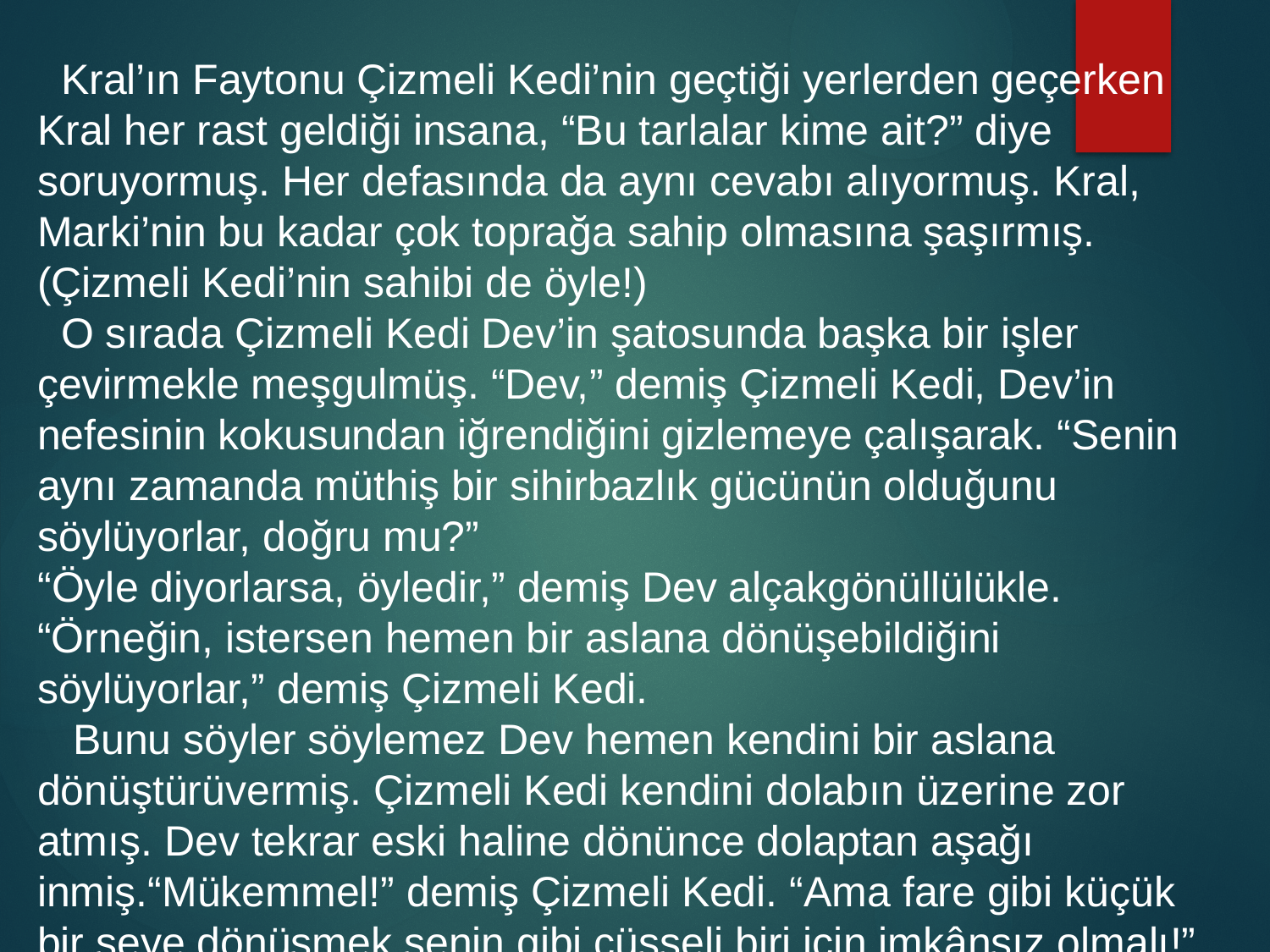

Kral’ın Faytonu Çizmeli Kedi’nin geçtiği yerlerden geçerken Kral her rast geldiği insana, “Bu tarlalar kime ait?” diye soruyormuş. Her defasında da aynı cevabı alıyormuş. Kral, Marki’nin bu kadar çok toprağa sahip olmasına şaşırmış. (Çizmeli Kedi’nin sahibi de öyle!)
  O sırada Çizmeli Kedi Dev’in şatosunda başka bir işler çevirmekle meşgulmüş. “Dev,” demiş Çizmeli Kedi, Dev’in nefesinin kokusundan iğrendiğini gizlemeye çalışarak. “Senin aynı zamanda müthiş bir sihirbazlık gücünün olduğunu söylüyorlar, doğru mu?”
“Öyle diyorlarsa, öyledir,” demiş Dev alçakgönüllülükle. “Örneğin, istersen hemen bir aslana dönüşebildiğini söylüyorlar,” demiş Çizmeli Kedi.
   Bunu söyler söylemez Dev hemen kendini bir aslana dönüştürüvermiş. Çizmeli Kedi kendini dolabın üzerine zor atmış. Dev tekrar eski haline dönünce dolaptan aşağı inmiş.“Mükemmel!” demiş Çizmeli Kedi. “Ama fare gibi küçük bir şeye dönüşmek senin gibi cüsseli biri için imkânsız olmalı!”